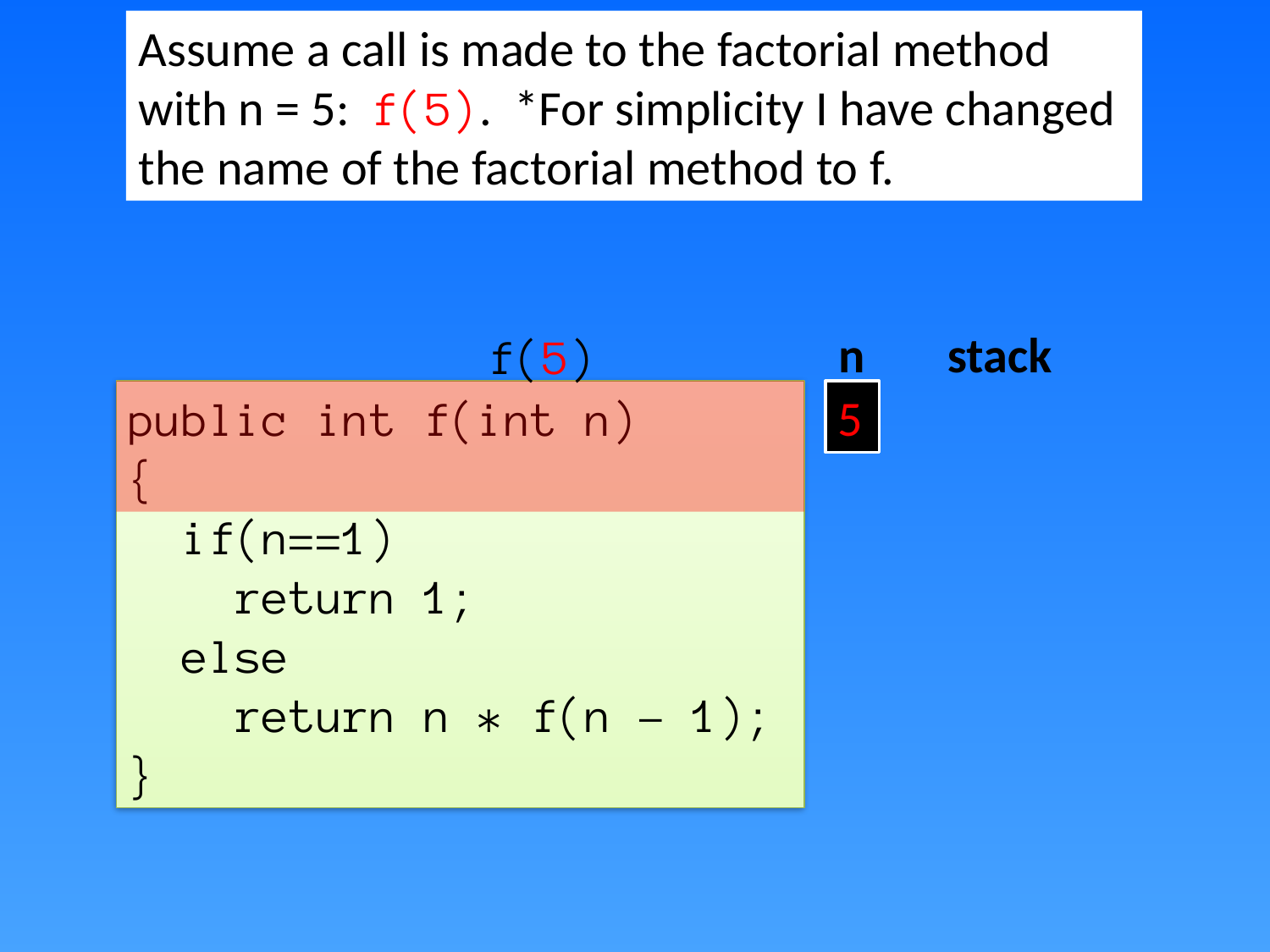

Assume a call is made to the factorial method with n = 5:  f(5).  *For simplicity I have changed the name of the factorial method to f.
n
stack
f(5)
public int f(int n)
{
  if(n==1)
    return 1;
  else
    return n * f(n – 1);
}

5